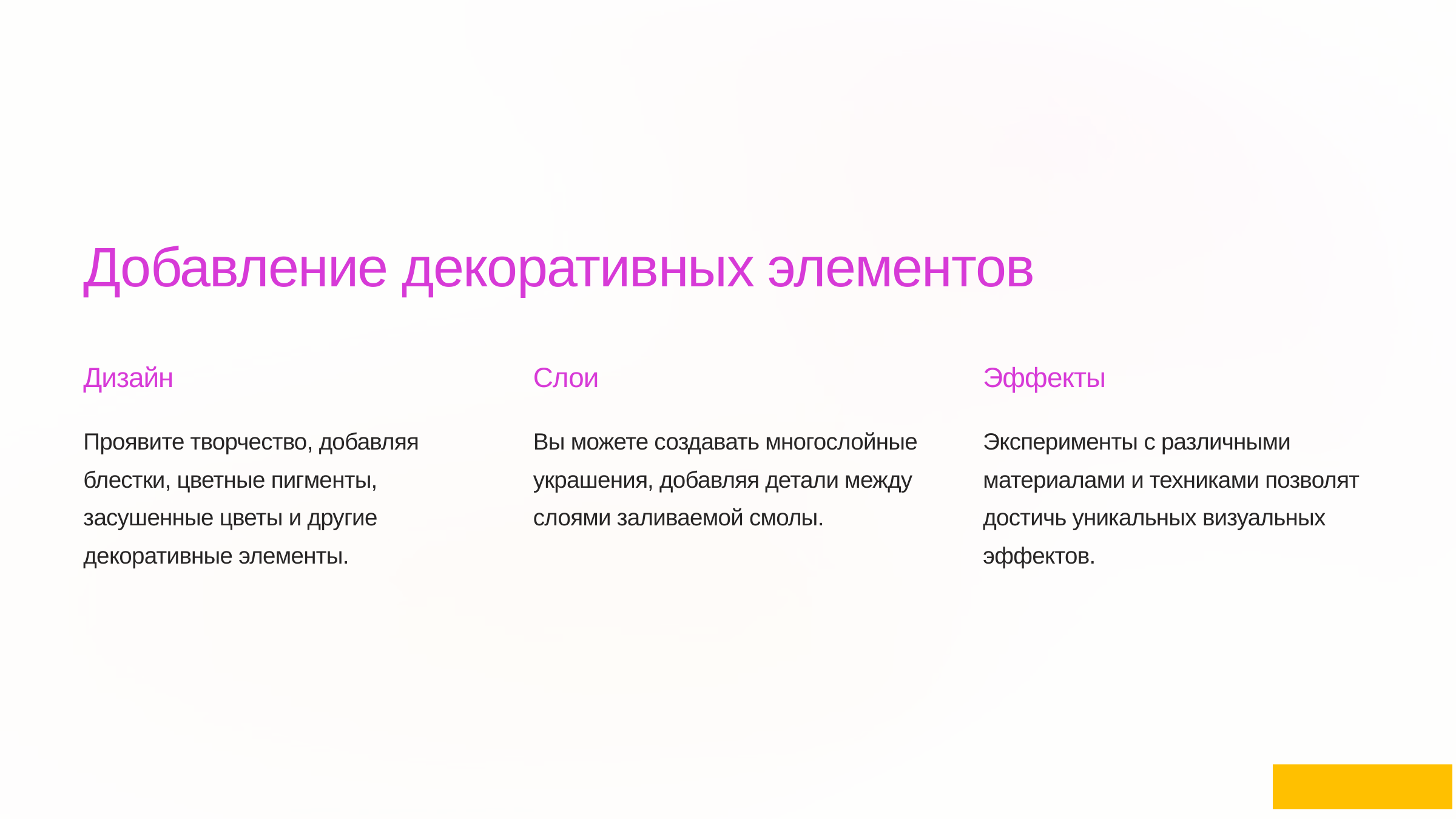

Добавление декоративных элементов
Дизайн
Слои
Эффекты
Проявите творчество, добавляя блестки, цветные пигменты, засушенные цветы и другие декоративные элементы.
Вы можете создавать многослойные украшения, добавляя детали между слоями заливаемой смолы.
Эксперименты с различными материалами и техниками позволят достичь уникальных визуальных эффектов.